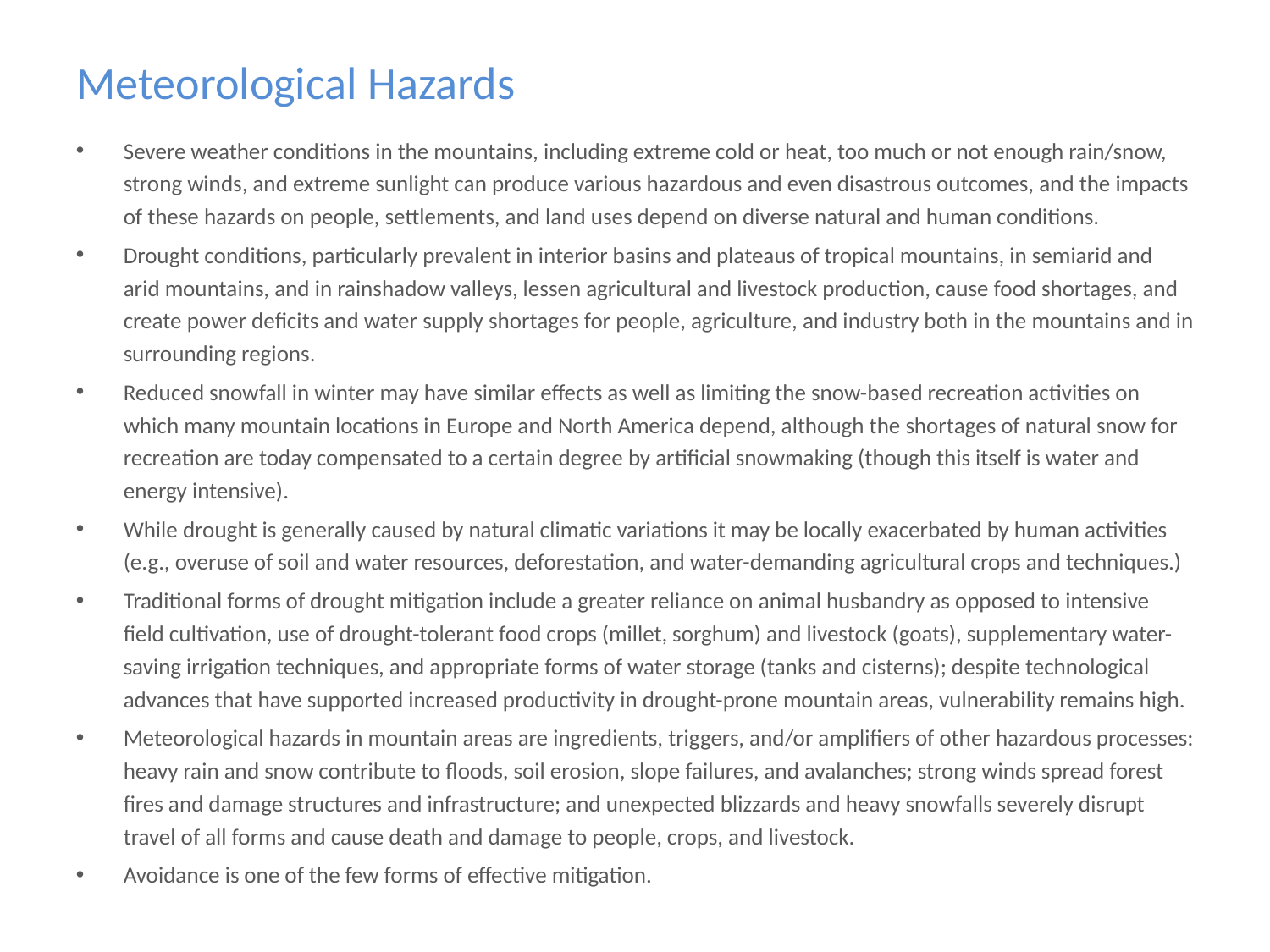

# Meteorological Hazards
Severe weather conditions in the mountains, including extreme cold or heat, too much or not enough rain/snow, strong winds, and extreme sunlight can produce various hazardous and even disastrous outcomes, and the impacts of these hazards on people, settlements, and land uses depend on diverse natural and human conditions.
Drought conditions, particularly prevalent in interior basins and plateaus of tropical mountains, in semiarid and arid mountains, and in rainshadow valleys, lessen agricultural and livestock production, cause food shortages, and create power deficits and water supply shortages for people, agriculture, and industry both in the mountains and in surrounding regions.
Reduced snowfall in winter may have similar effects as well as limiting the snow-based recreation activities on which many mountain locations in Europe and North America depend, although the shortages of natural snow for recreation are today compensated to a certain degree by artificial snowmaking (though this itself is water and energy intensive).
While drought is generally caused by natural climatic variations it may be locally exacerbated by human activities (e.g., overuse of soil and water resources, deforestation, and water-demanding agricultural crops and techniques.)
Traditional forms of drought mitigation include a greater reliance on animal husbandry as opposed to intensive field cultivation, use of drought-tolerant food crops (millet, sorghum) and livestock (goats), supplementary water-saving irrigation techniques, and appropriate forms of water storage (tanks and cisterns); despite technological advances that have supported increased productivity in drought-prone mountain areas, vulnerability remains high.
Meteorological hazards in mountain areas are ingredients, triggers, and/or amplifiers of other hazardous processes: heavy rain and snow contribute to floods, soil erosion, slope failures, and avalanches; strong winds spread forest fires and damage structures and infrastructure; and unexpected blizzards and heavy snowfalls severely disrupt travel of all forms and cause death and damage to people, crops, and livestock.
Avoidance is one of the few forms of effective mitigation.